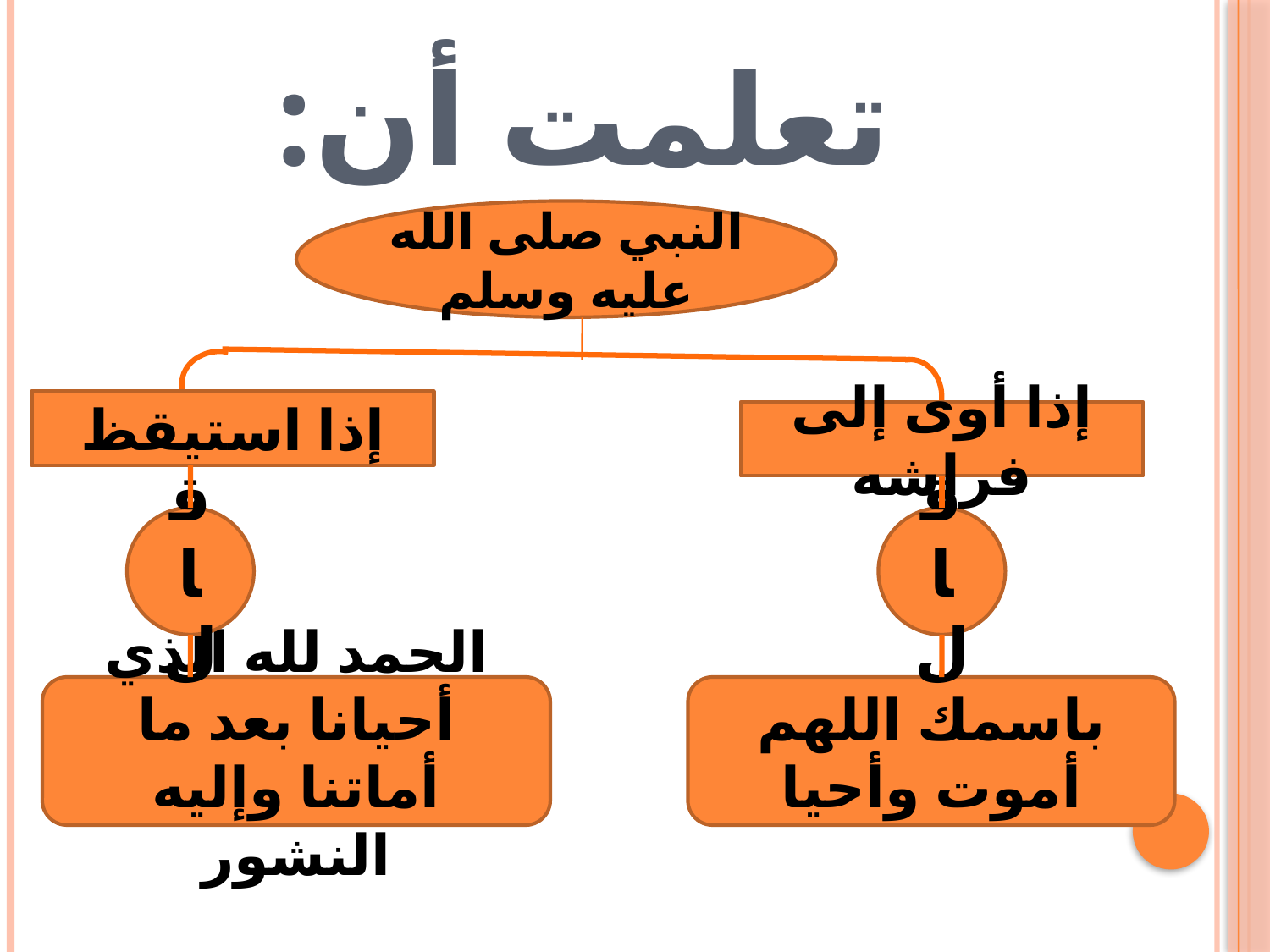

# تعلمت أن:
النبي صلى الله عليه وسلم

إذا استيقظ
إذا أوى إلى فراشه
قال
قال
الحمد لله الذي أحيانا بعد ما أماتنا وإليه النشور
باسمك اللهم أموت وأحيا